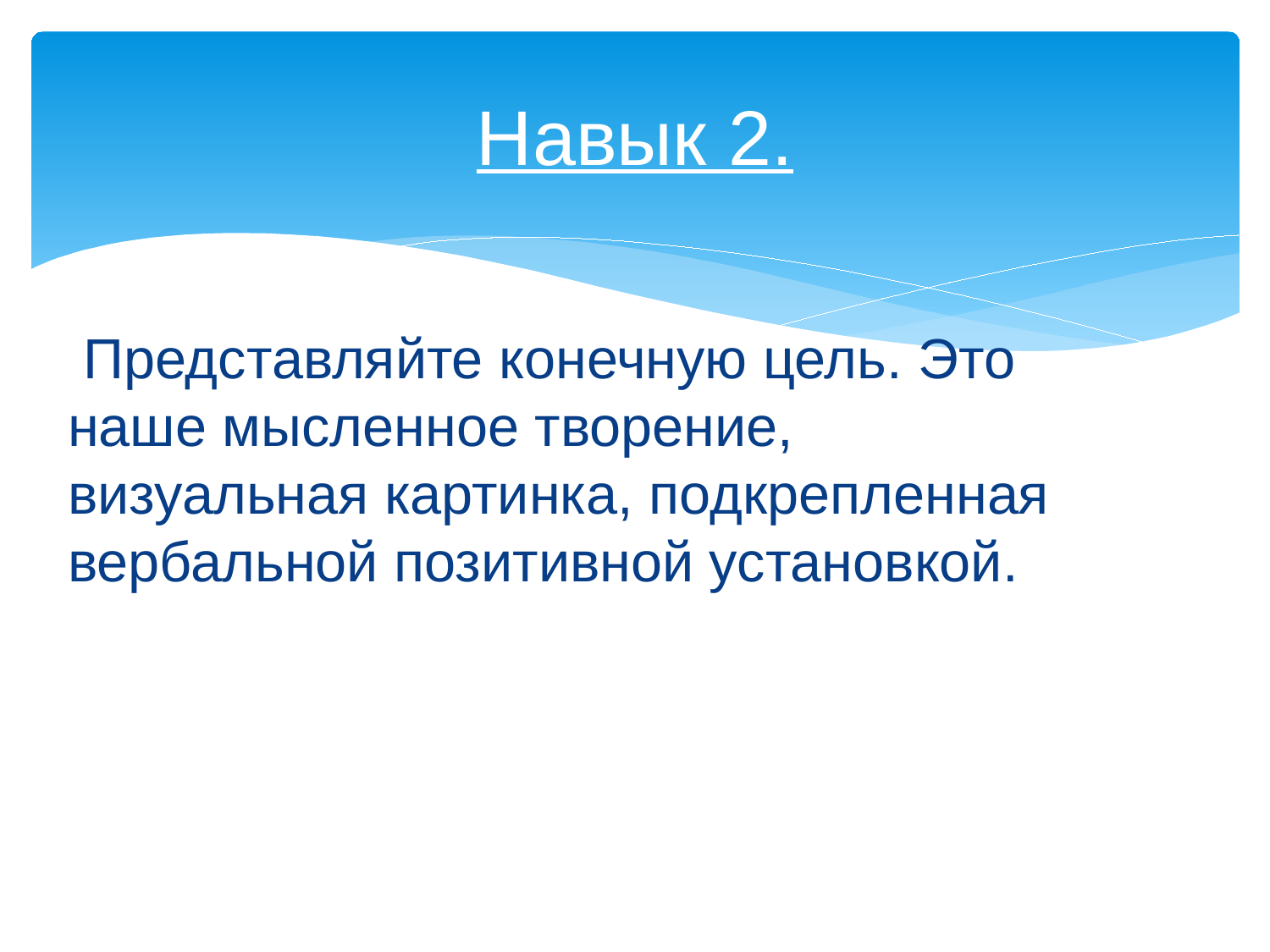

# Навык 2.
 Представляйте конечную цель. Это наше мысленное творение, визуальная картинка, подкрепленная вербальной позитивной установкой.